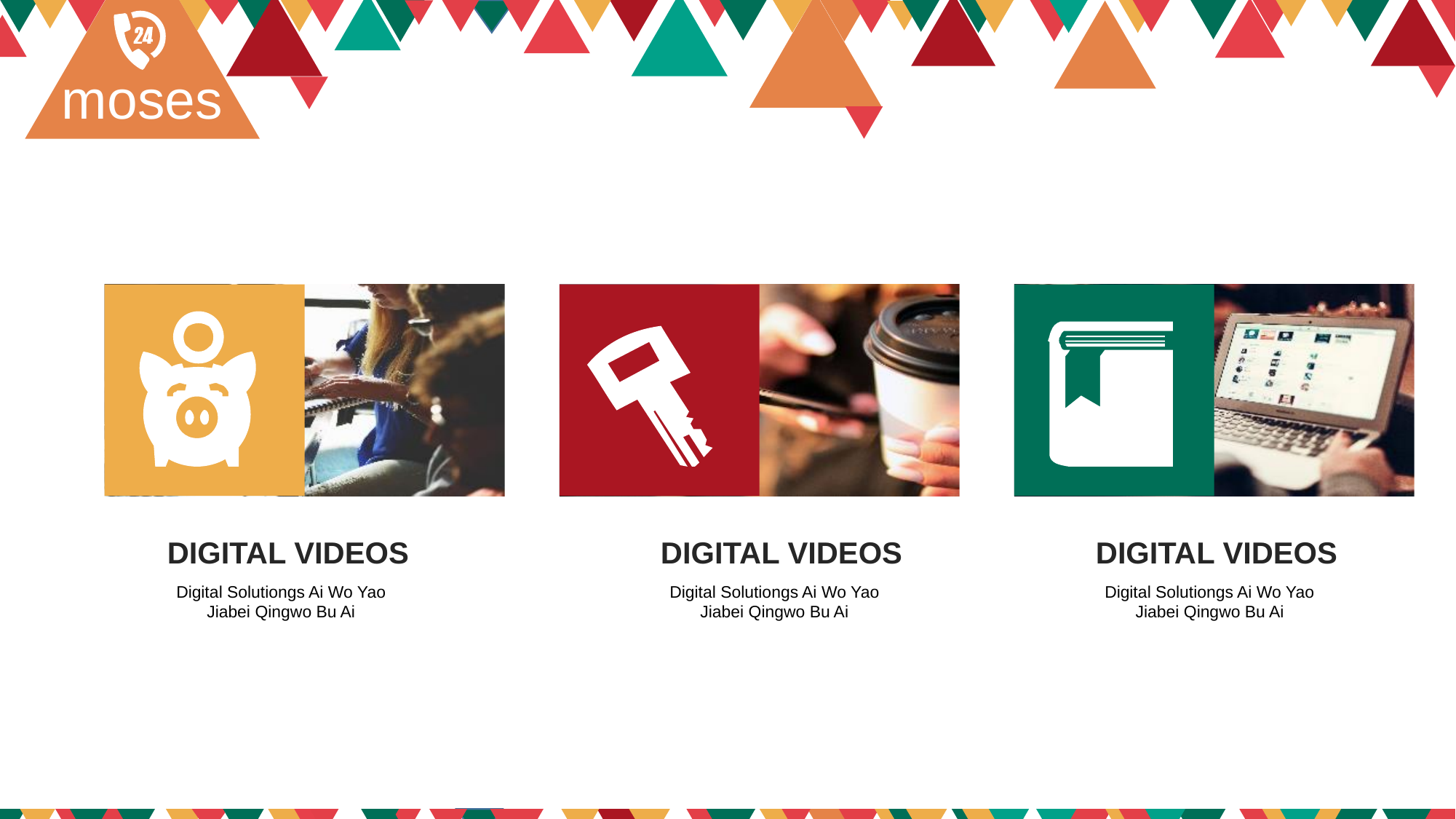

moses

DIGITAL VIDEOS
DIGITAL VIDEOS
DIGITAL VIDEOS
Digital Solutiongs Ai Wo Yao Jiabei Qingwo Bu Ai
Digital Solutiongs Ai Wo Yao Jiabei Qingwo Bu Ai
Digital Solutiongs Ai Wo Yao Jiabei Qingwo Bu Ai